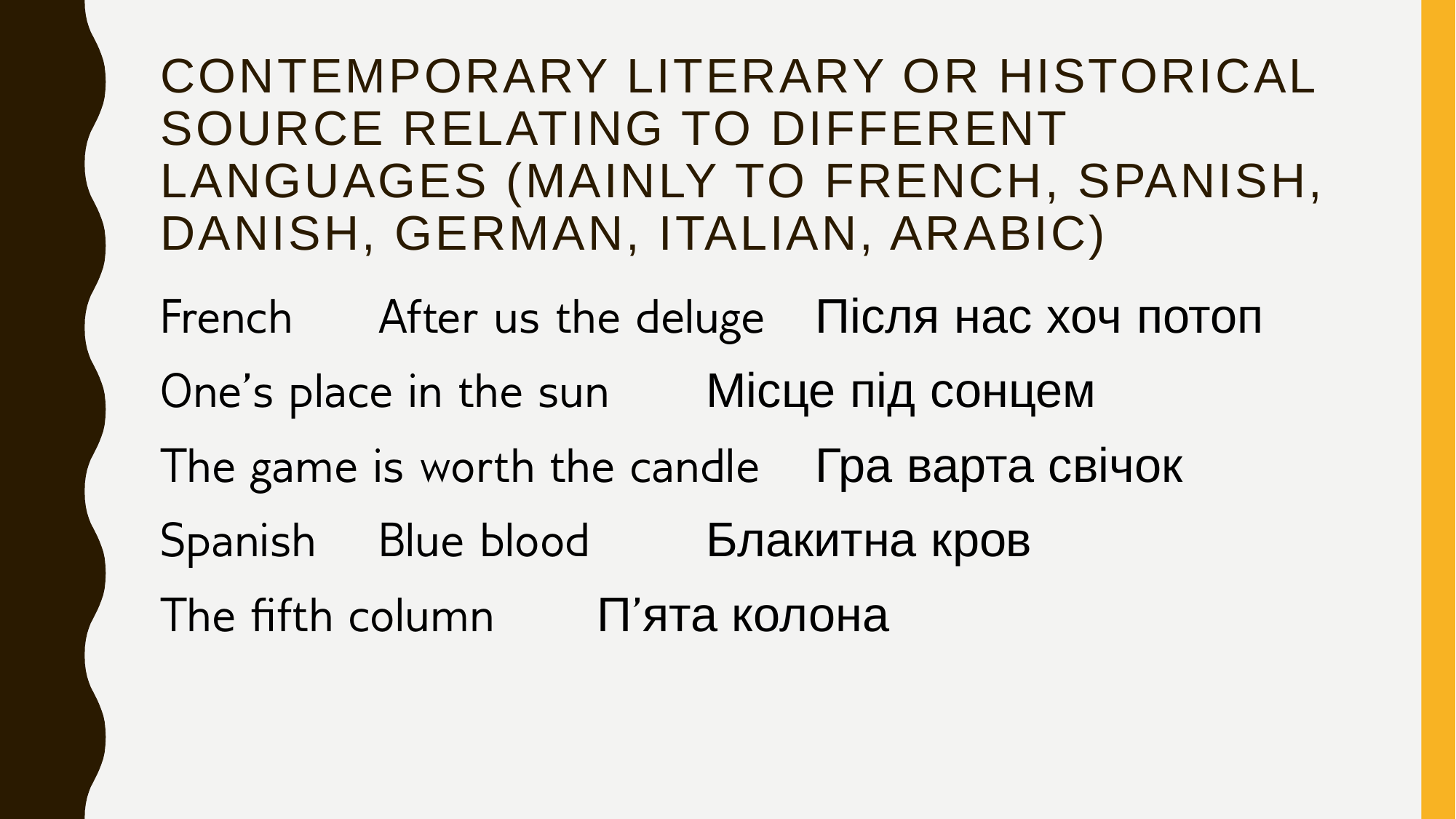

# contemporary literary or historical source relating to different languages (mainly to French, Spanish, Danish, German, Italian, Arabic)
French 	After us the deluge 	Після нас хоч потоп
One’s place in the sun 	Місце під сонцем
The game is worth the candle 	Гра варта свічок
Spanish 	Blue blood 	Блакитна кров
The fifth column 	П’ята колона